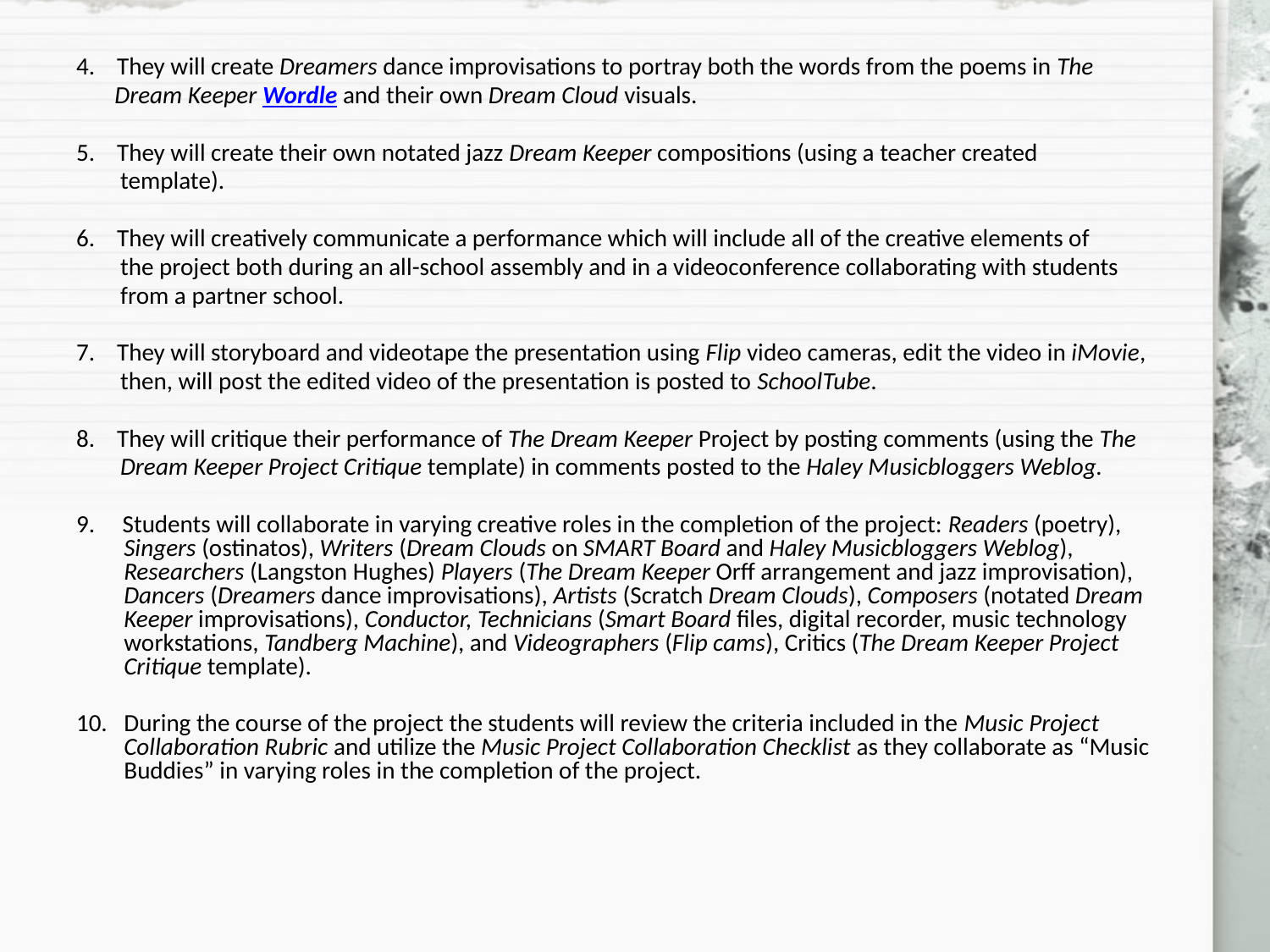

4.    They will create Dreamers dance improvisations to portray both the words from the poems in The
       Dream Keeper Wordle and their own Dream Cloud visuals.

5.    They will create their own notated jazz Dream Keeper compositions (using a teacher created
        template).

6.    They will creatively communicate a performance which will include all of the creative elements of
        the project both during an all-school assembly and in a videoconference collaborating with students
        from a partner school.

7.    They will storyboard and videotape the presentation using Flip video cameras, edit the video in iMovie,
        then, will post the edited video of the presentation is posted to SchoolTube.

8.    They will critique their performance of The Dream Keeper Project by posting comments (using the The
        Dream Keeper Project Critique template) in comments posted to the Haley Musicbloggers Weblog.

9.     Students will collaborate in varying creative roles in the completion of the project: Readers (poetry), Singers (ostinatos), Writers (Dream Clouds on SMART Board and Haley Musicbloggers Weblog), Researchers (Langston Hughes) Players (The Dream Keeper Orff arrangement and jazz improvisation), Dancers (Dreamers dance improvisations), Artists (Scratch Dream Clouds), Composers (notated Dream Keeper improvisations), Conductor, Technicians (Smart Board files, digital recorder, music technology workstations, Tandberg Machine), and Videographers (Flip cams), Critics (The Dream Keeper Project Critique template).

10.   During the course of the project the students will review the criteria included in the Music Project Collaboration Rubric and utilize the Music Project Collaboration Checklist as they collaborate as “Music Buddies” in varying roles in the completion of the project.